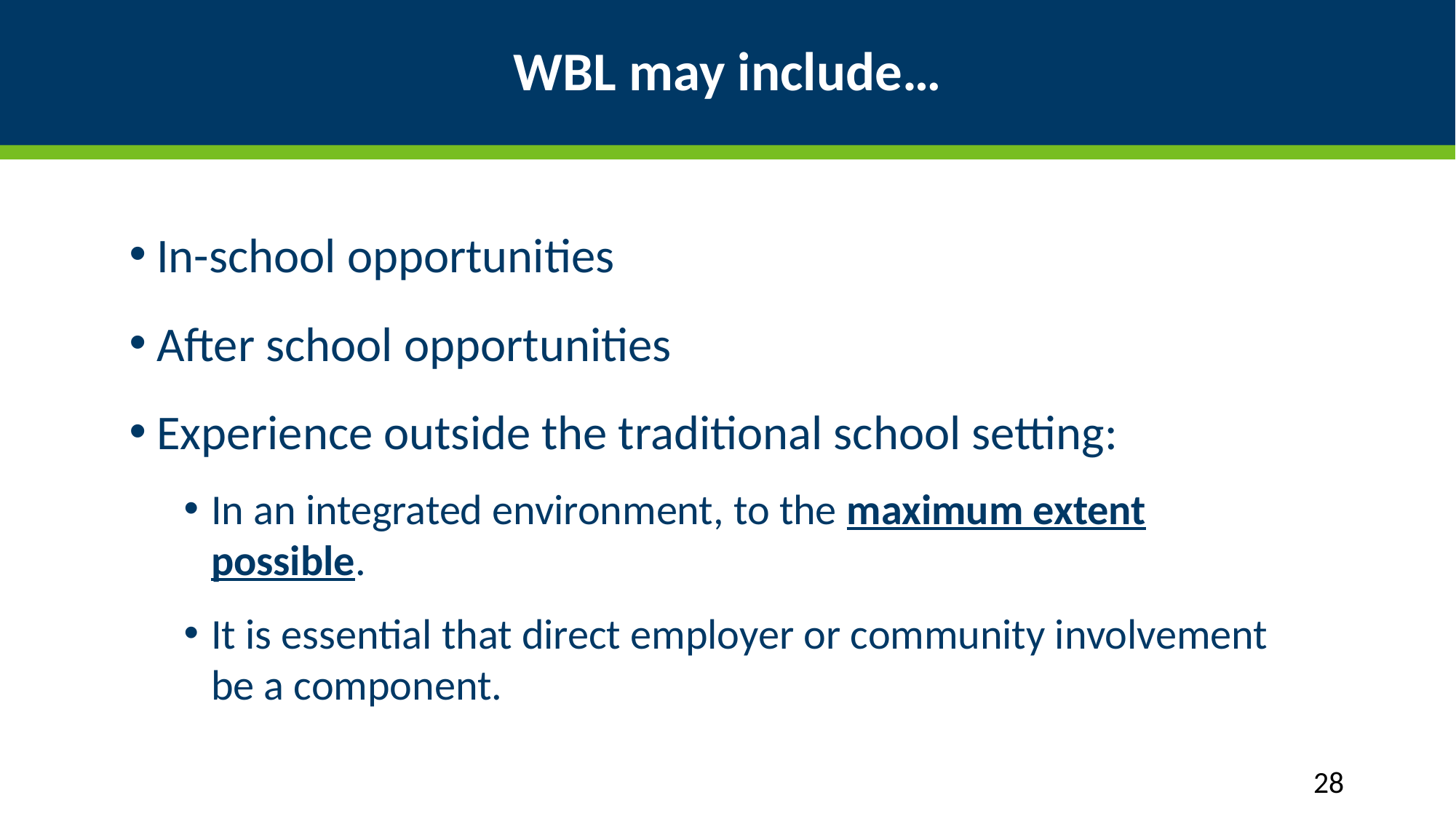

# WBL may include…
In-school opportunities
After school opportunities
Experience outside the traditional school setting:
In an integrated environment, to the maximum extent possible.
It is essential that direct employer or community involvement be a component.
28